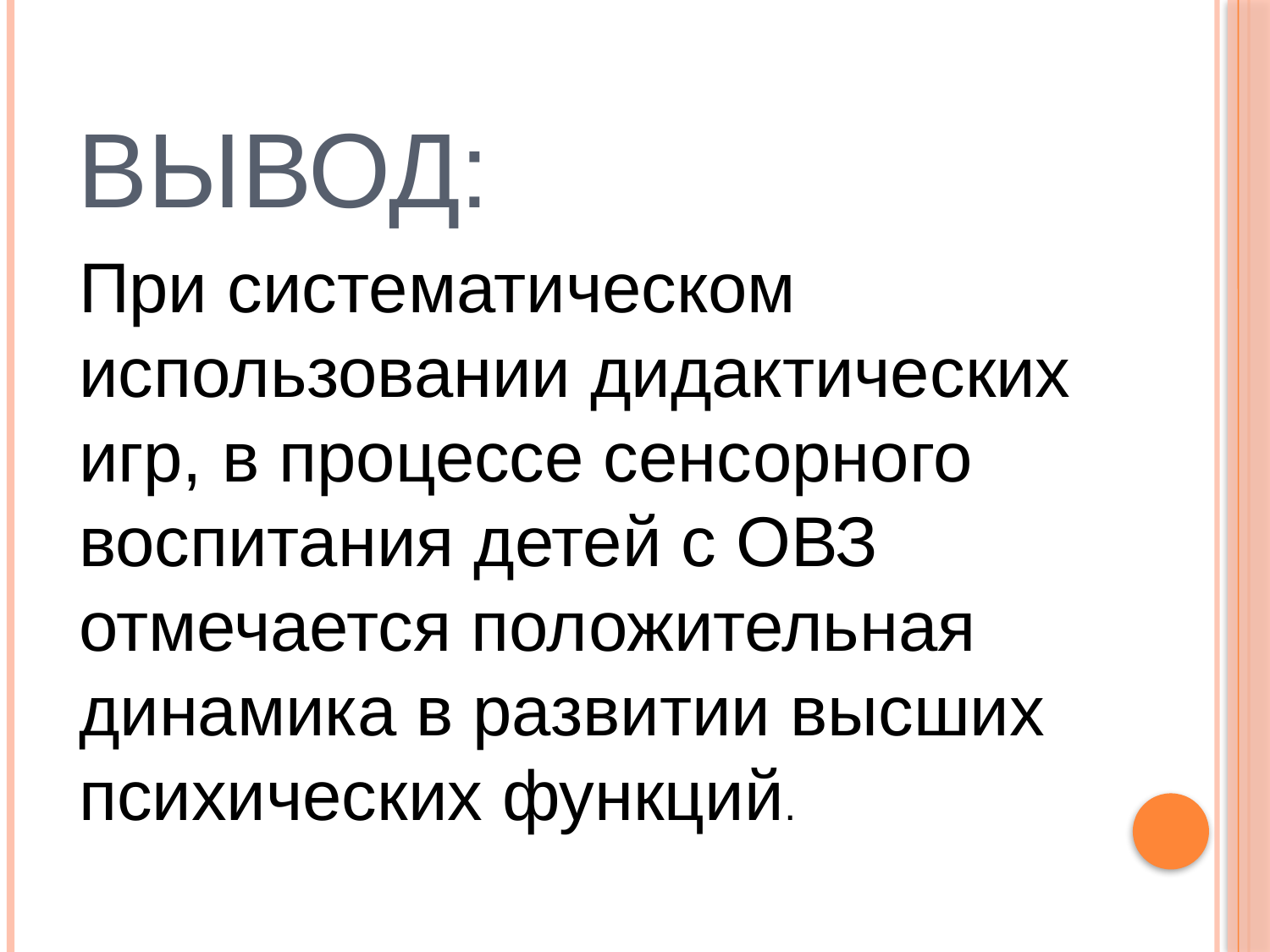

# Вывод:
При систематическом использовании дидактических игр, в процессе сенсорного воспитания детей с ОВЗ отмечается положительная динамика в развитии высших психических функций.